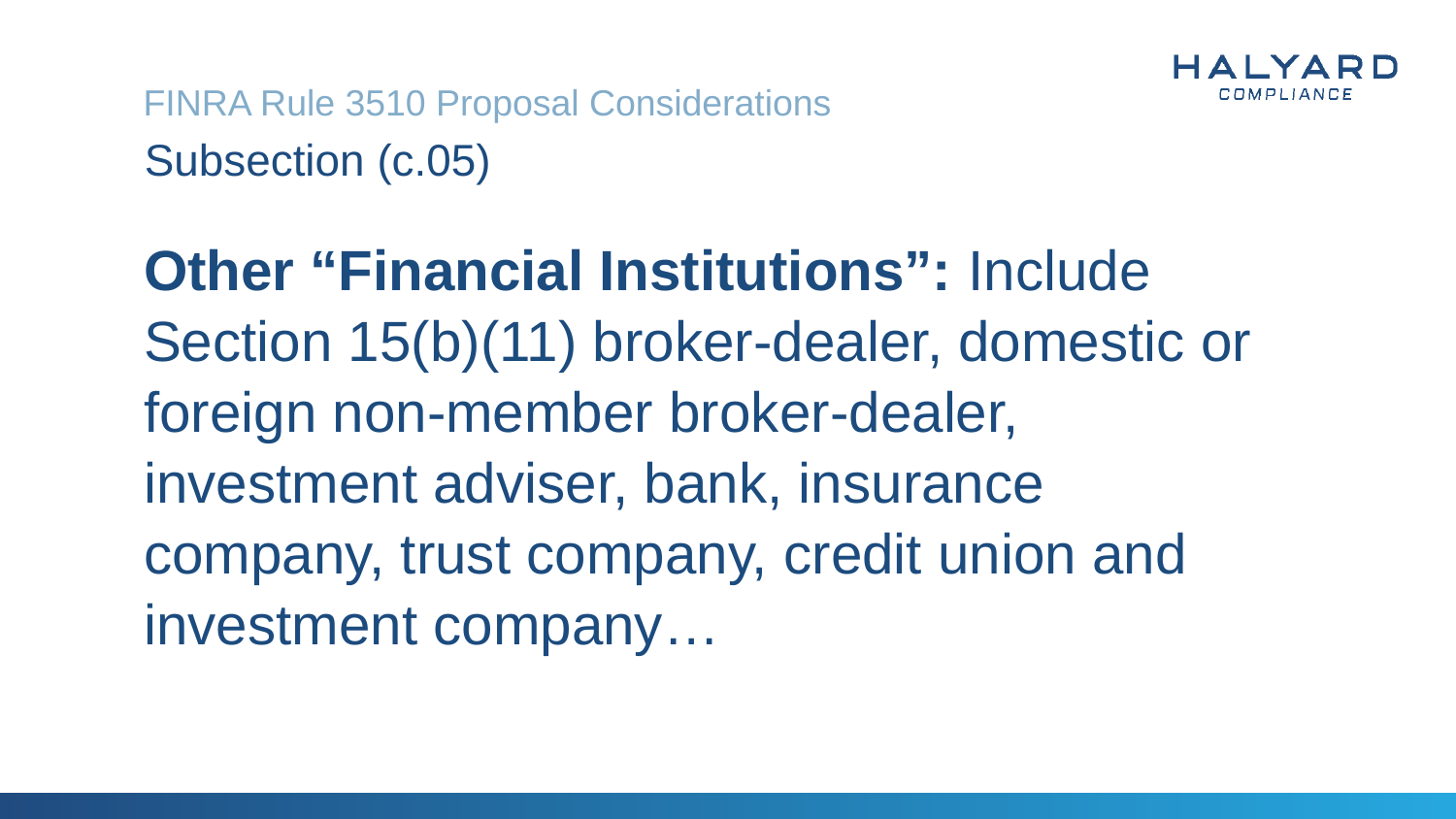

FINRA Rule 3510 Proposal Considerations
# Subsection (c.05)
Other “Financial Institutions”: Include Section 15(b)(11) broker-dealer, domestic or foreign non-member broker-dealer, investment adviser, bank, insurance company, trust company, credit union and investment company…